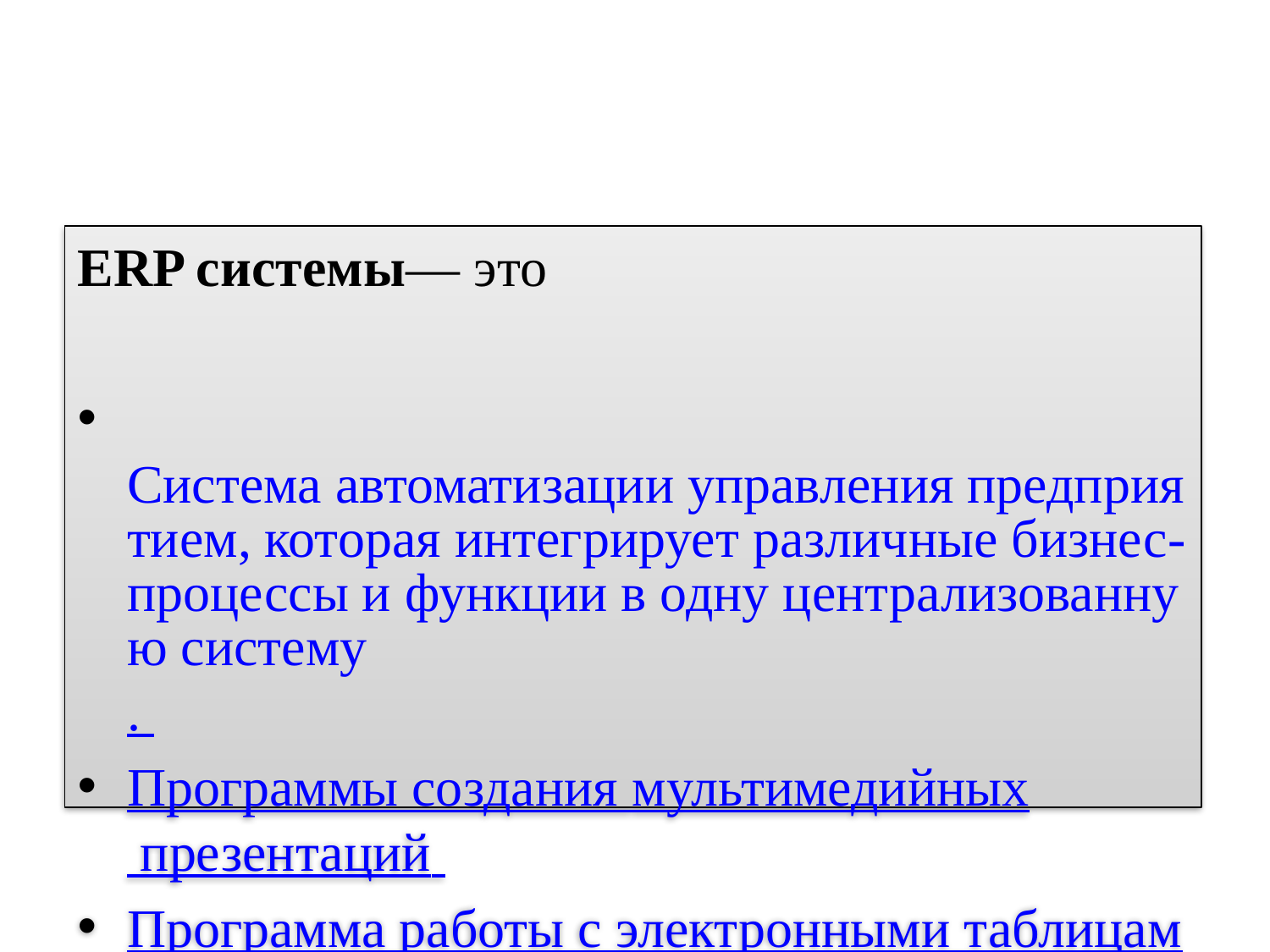

ERP системы— это

 Система автоматизации управления предприятием, которая интегрирует различные бизнес-процессы и функции в одну централизованную систему.
Программы создания мультимедийных презентаций
Программа работы с электронными таблицами